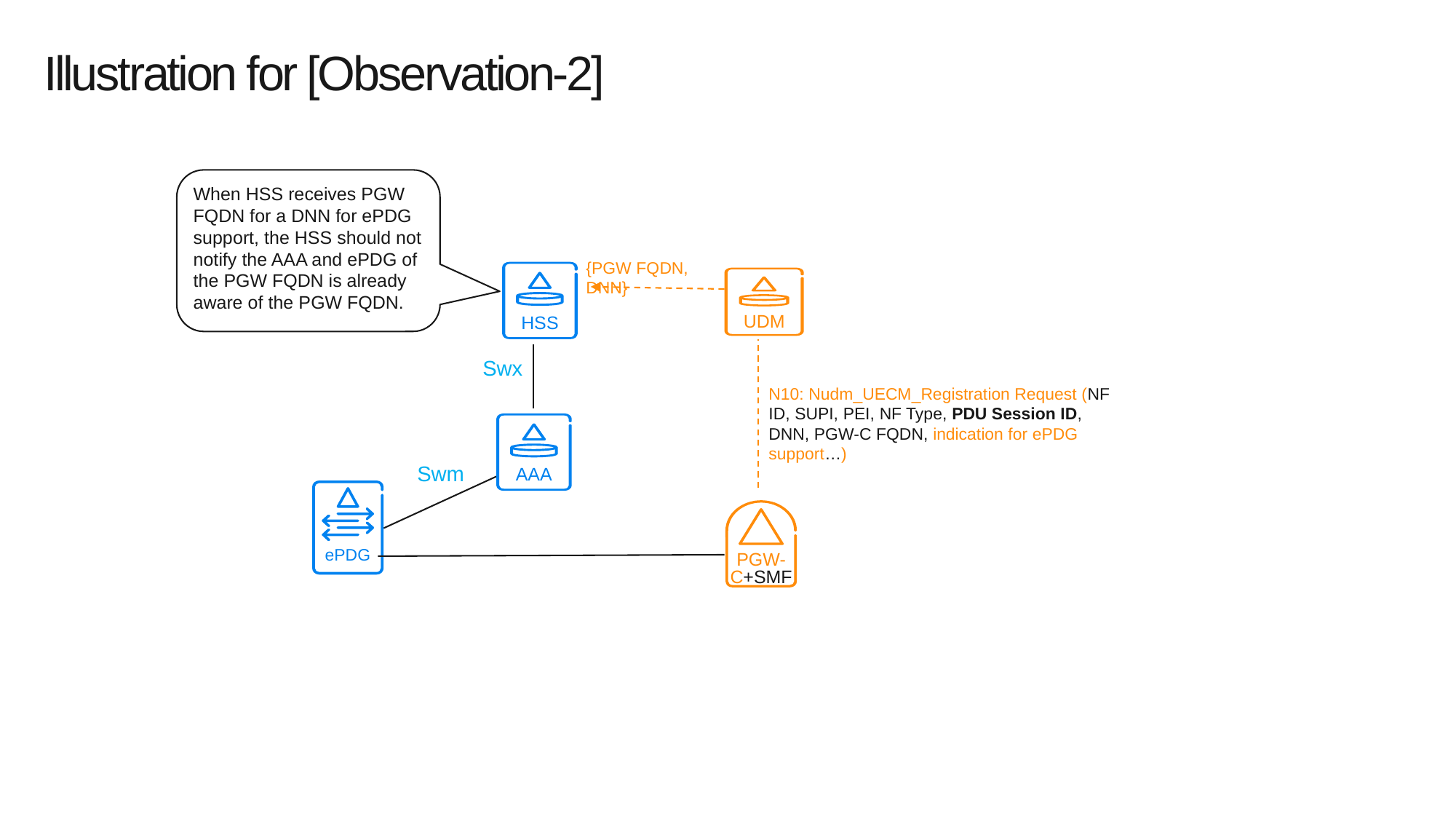

# Illustration for [Observation-2]
When HSS receives PGW FQDN for a DNN for ePDG support, the HSS should not notify the AAA and ePDG of the PGW FQDN is already aware of the PGW FQDN.
{PGW FQDN, DNN}

HSS

AAA

UDM
Swx
N10: Nudm_UECM_Registration Request (NF ID, SUPI, PEI, NF Type, PDU Session ID, DNN, PGW-C FQDN, indication for ePDG support…)
Swm

ePDG

PGW-C+SMF